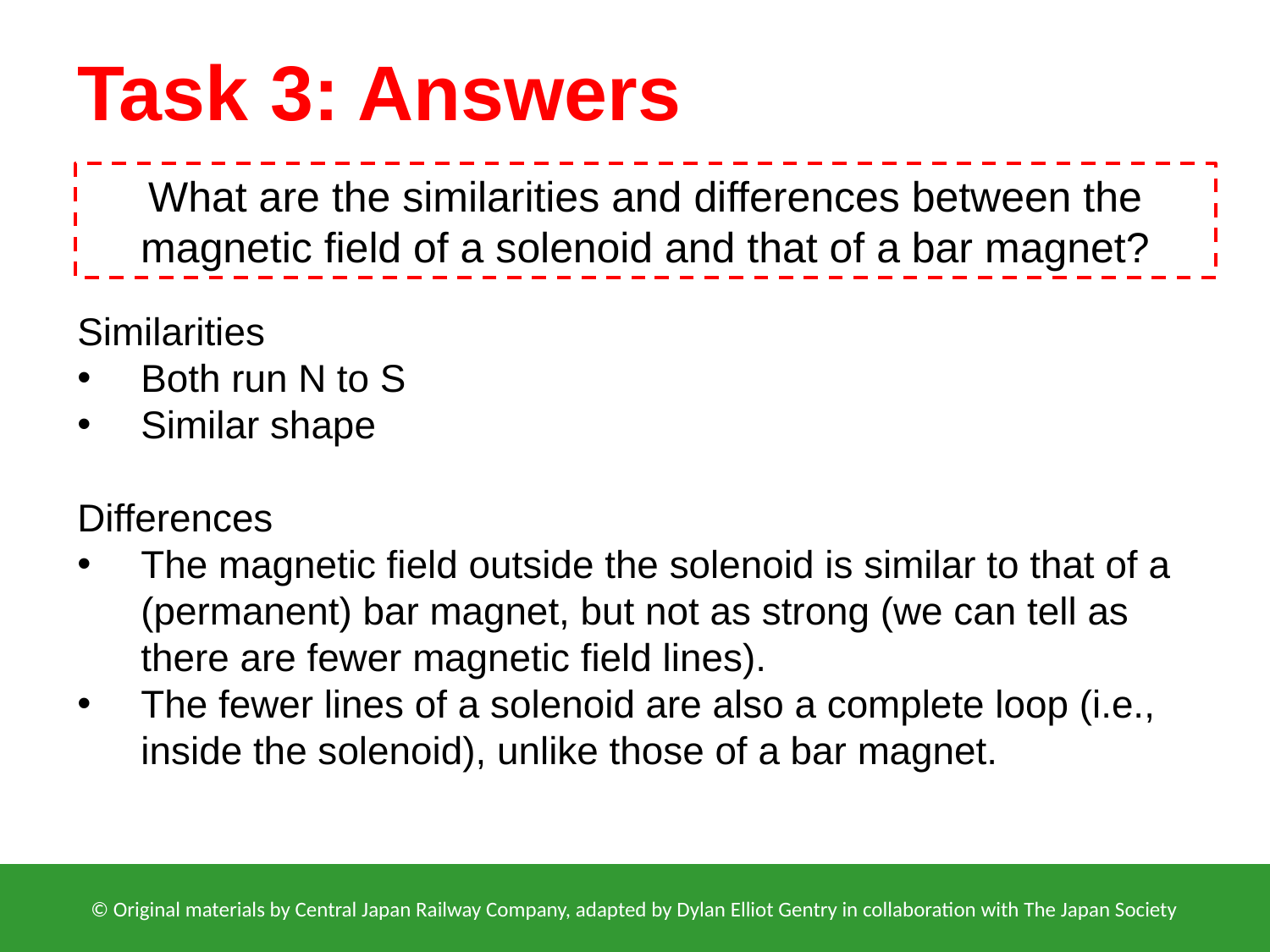

Task 3: Answers
What are the similarities and differences between the magnetic field of a solenoid and that of a bar magnet?

Similarities
Both run N to S
Similar shape
Differences
The magnetic field outside the solenoid is similar to that of a (permanent) bar magnet, but not as strong (we can tell as there are fewer magnetic field lines).
The fewer lines of a solenoid are also a complete loop (i.e., inside the solenoid), unlike those of a bar magnet.

© Original materials by Central Japan Railway Company, adapted by Dylan Elliot Gentry in collaboration with The Japan Society